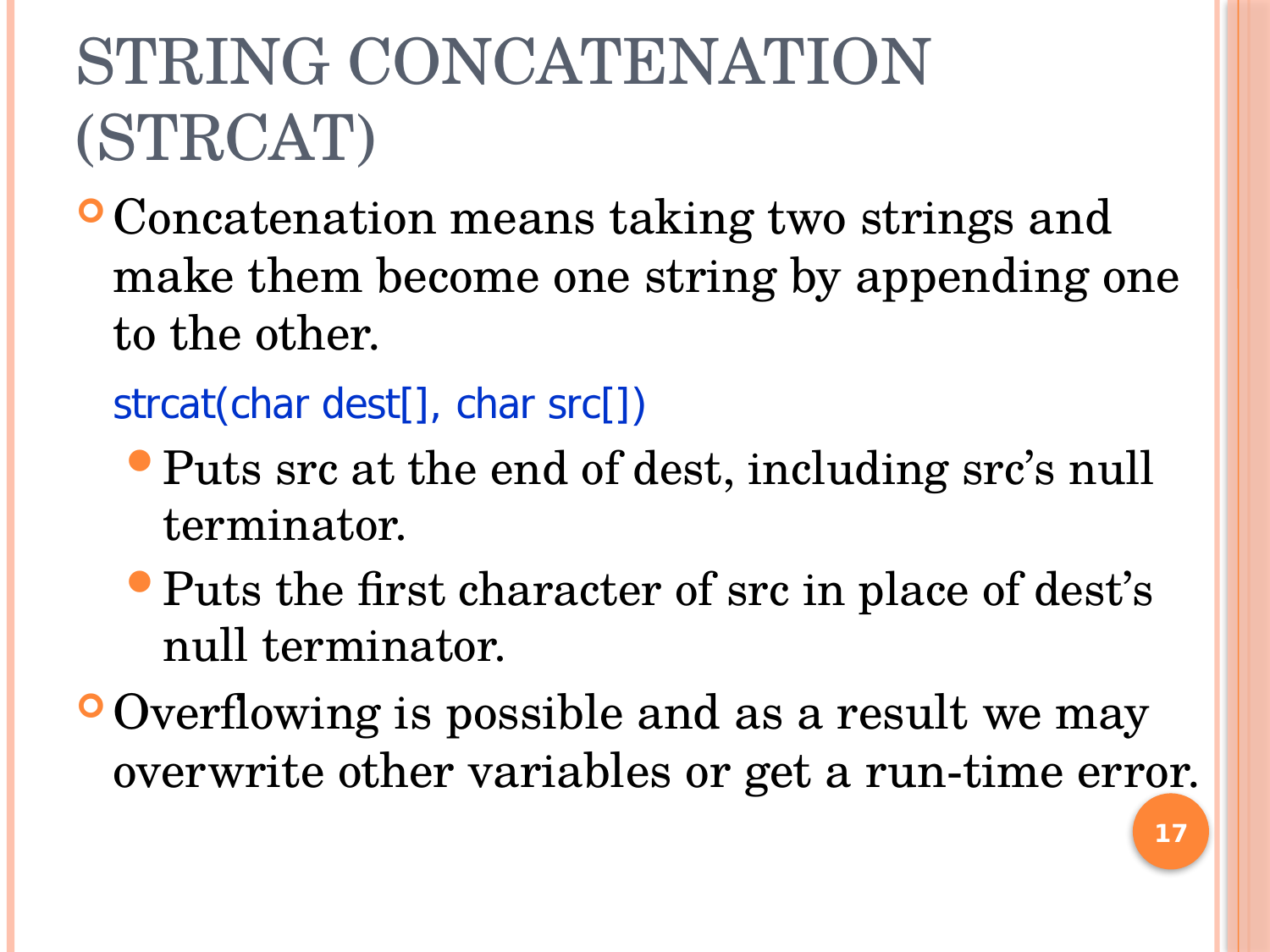

# String Concatenation (strcat)
Concatenation means taking two strings and make them become one string by appending one to the other.
	strcat(char dest[], char src[])
Puts src at the end of dest, including src’s null terminator.
Puts the first character of src in place of dest’s null terminator.
Overflowing is possible and as a result we may overwrite other variables or get a run-time error.
17